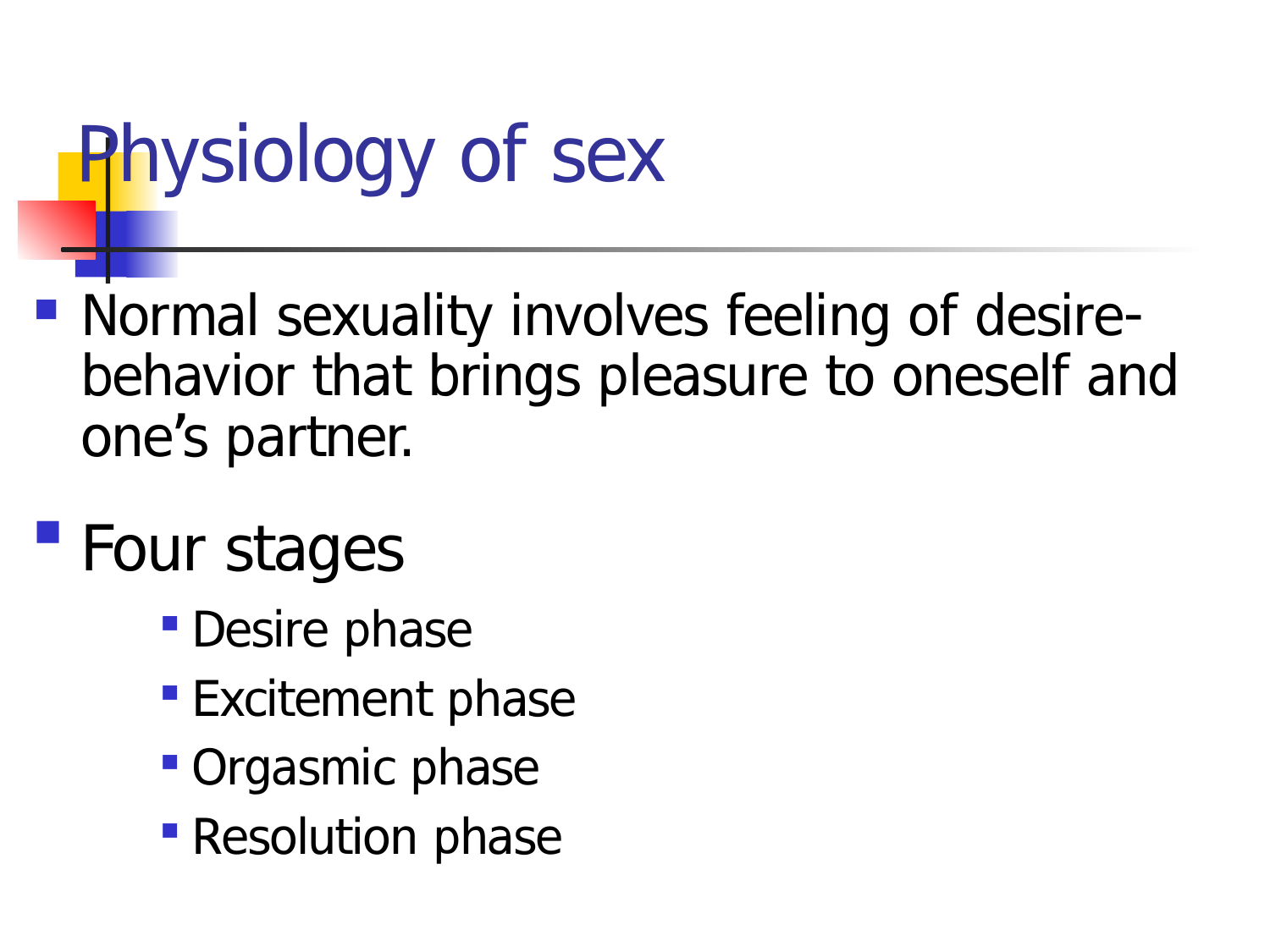

# Physiology of sex
Normal sexuality involves feeling of desire- behavior that brings pleasure to oneself and one’s partner.
Four stages
Desire phase
Excitement phase
Orgasmic phase
Resolution phase